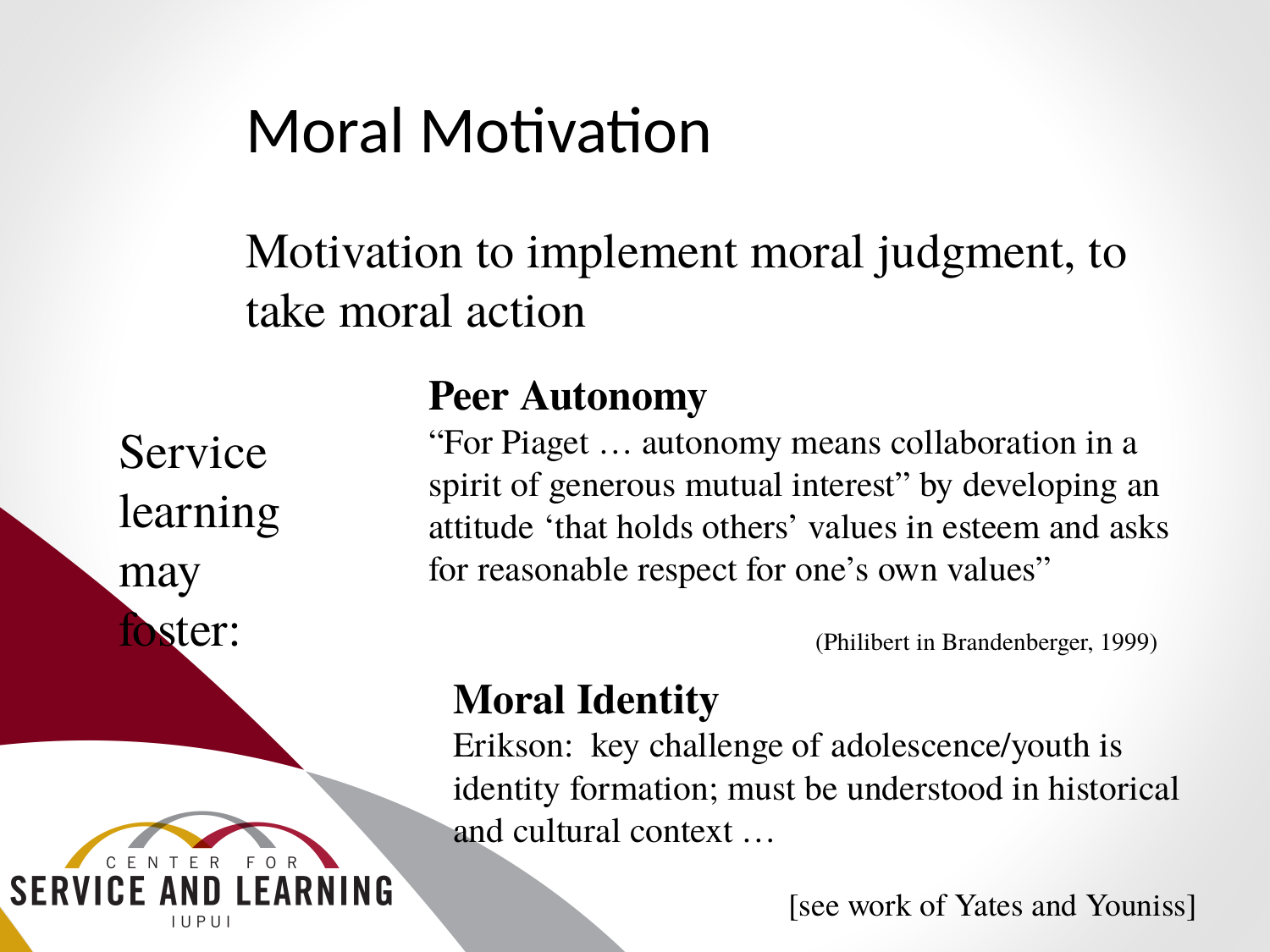

# Moral Motivation
Motivation to implement moral judgment, to take moral action
Peer Autonomy
“For Piaget … autonomy means collaboration in a spirit of generous mutual interest” by developing an attitude ‘that holds others’ values in esteem and asks for reasonable respect for one’s own values”

                                                               (Philibert in Brandenberger, 1999)
Service
learning
may
foster:
Moral Identity
Erikson:  key challenge of adolescence/youth is identity formation; must be understood in historical and cultural context …
[see work of Yates and Youniss]